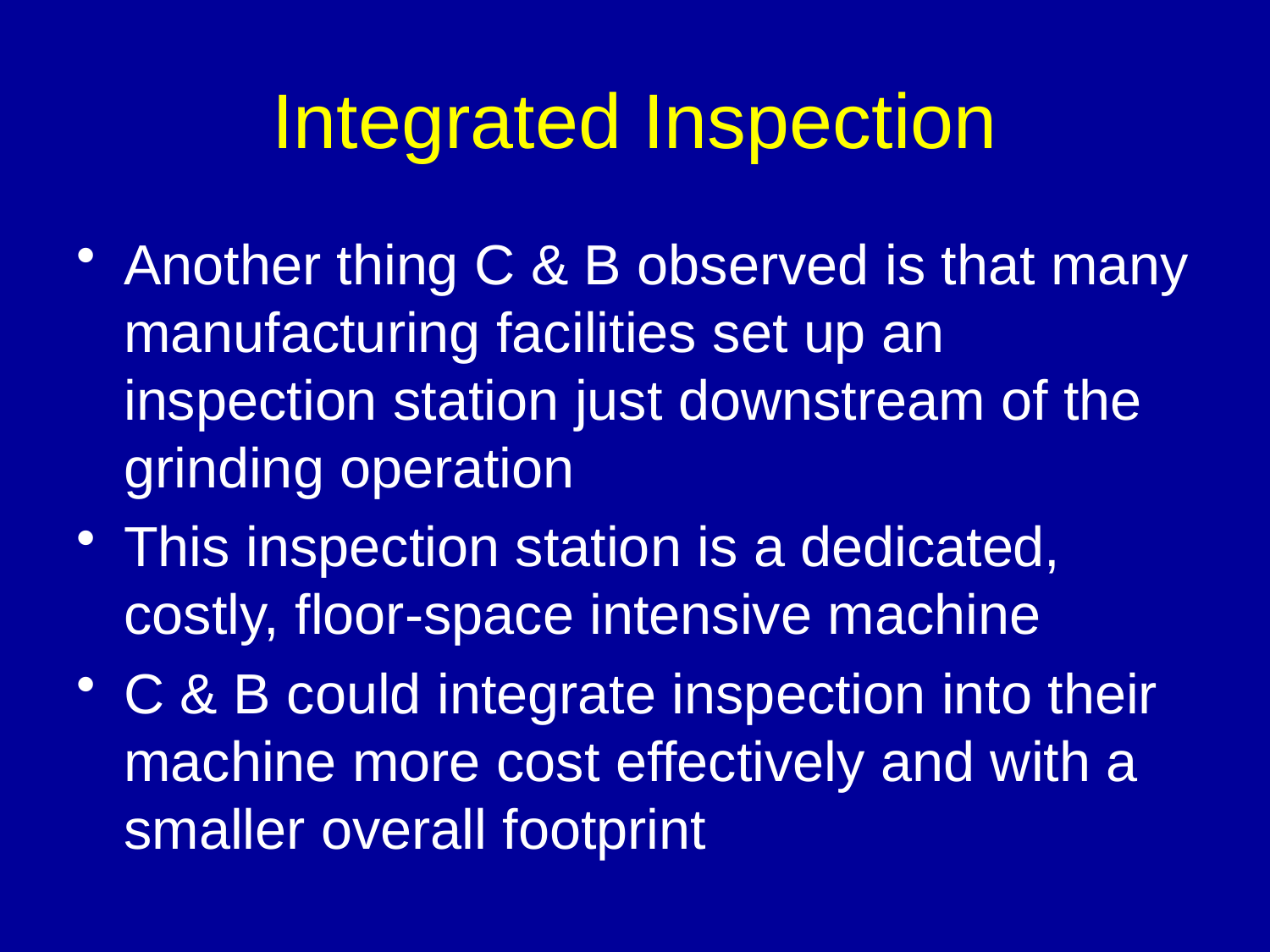

# Integrated Inspection
Another thing C & B observed is that many manufacturing facilities set up an inspection station just downstream of the grinding operation
This inspection station is a dedicated, costly, floor-space intensive machine
C & B could integrate inspection into their machine more cost effectively and with a smaller overall footprint